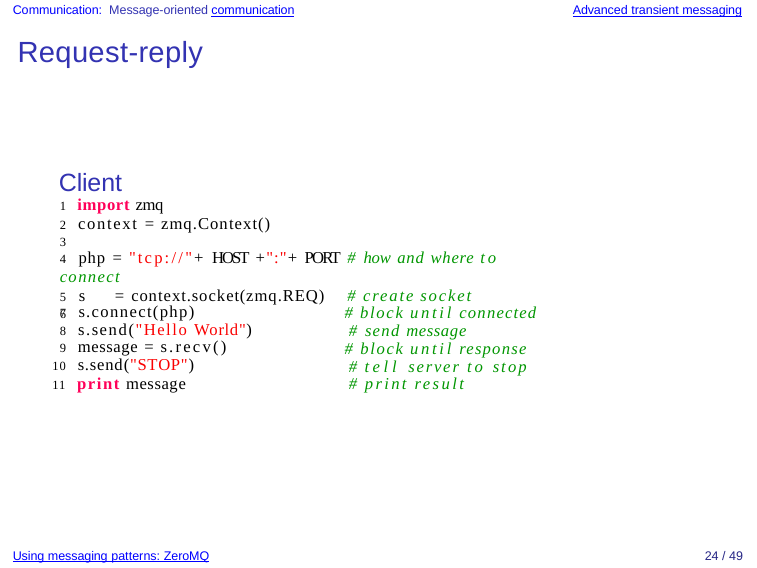

Communication: Message-oriented communication
Advanced transient messaging
Request-reply
Client
1  import zmq
2  context = zmq.Context()
3
4  php = "tcp://"+ HOST +":"+ PORT # how and where to connect
5  s	= context.socket(zmq.REQ)	# create socket
6
7  s.connect(php)
8  s.send("Hello World")
9  message = s.recv()
10  s.send("STOP")
11  print message
# block until connected  # send message
# block until response  # tell server to stop  # print result
Using messaging patterns: ZeroMQ
24 / 49